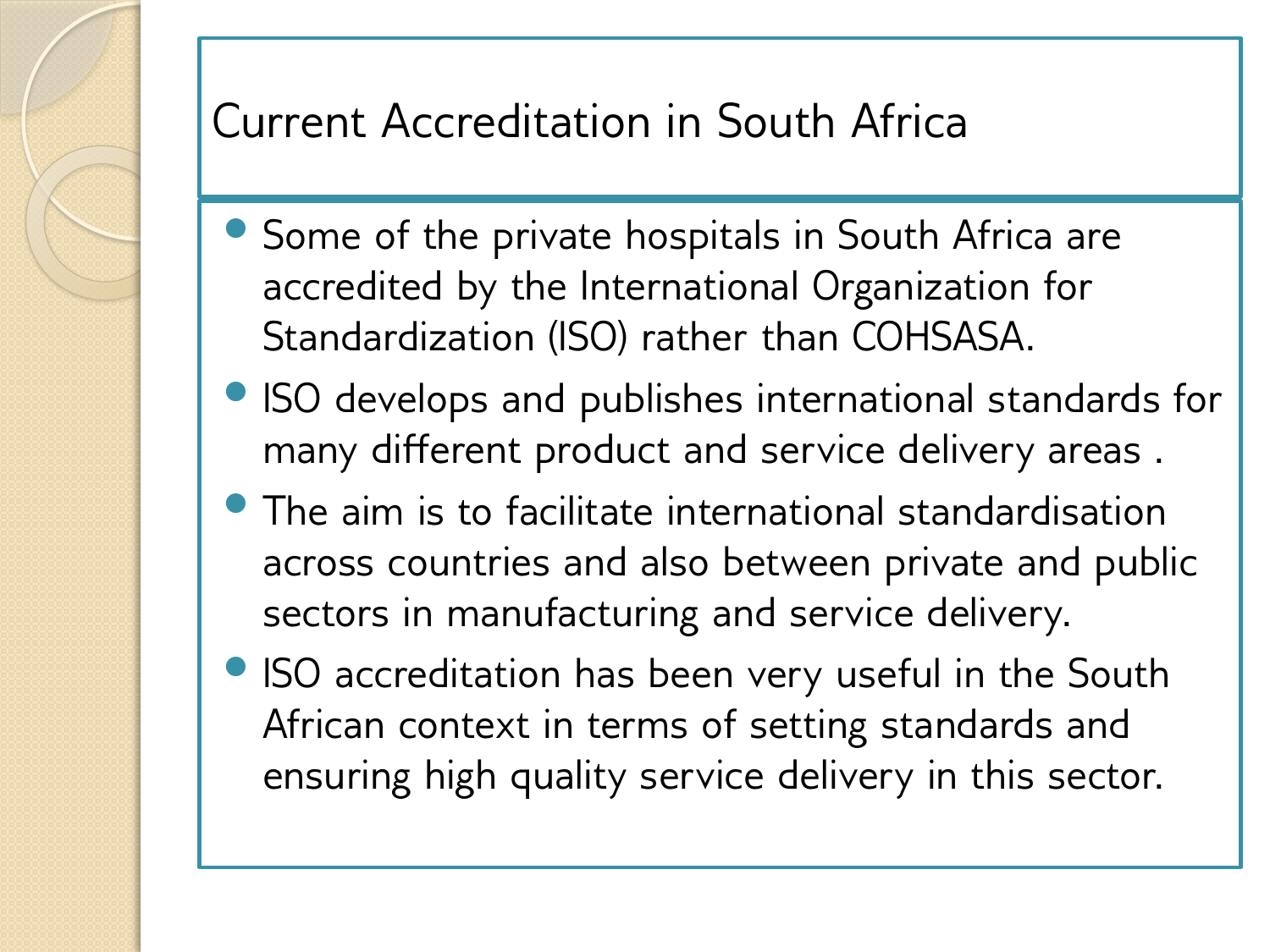

# Current Accreditation in South Africa
Some of the private hospitals in South Africa are accredited by the International Organization for Standardization (ISO) rather than COHSASA.
ISO develops and publishes international standards for many different product and service delivery areas .
The aim is to facilitate international standardisation across countries and also between private and public sectors in manufacturing and service delivery.
ISO accreditation has been very useful in the South African context in terms of setting standards and ensuring high quality service delivery in this sector.